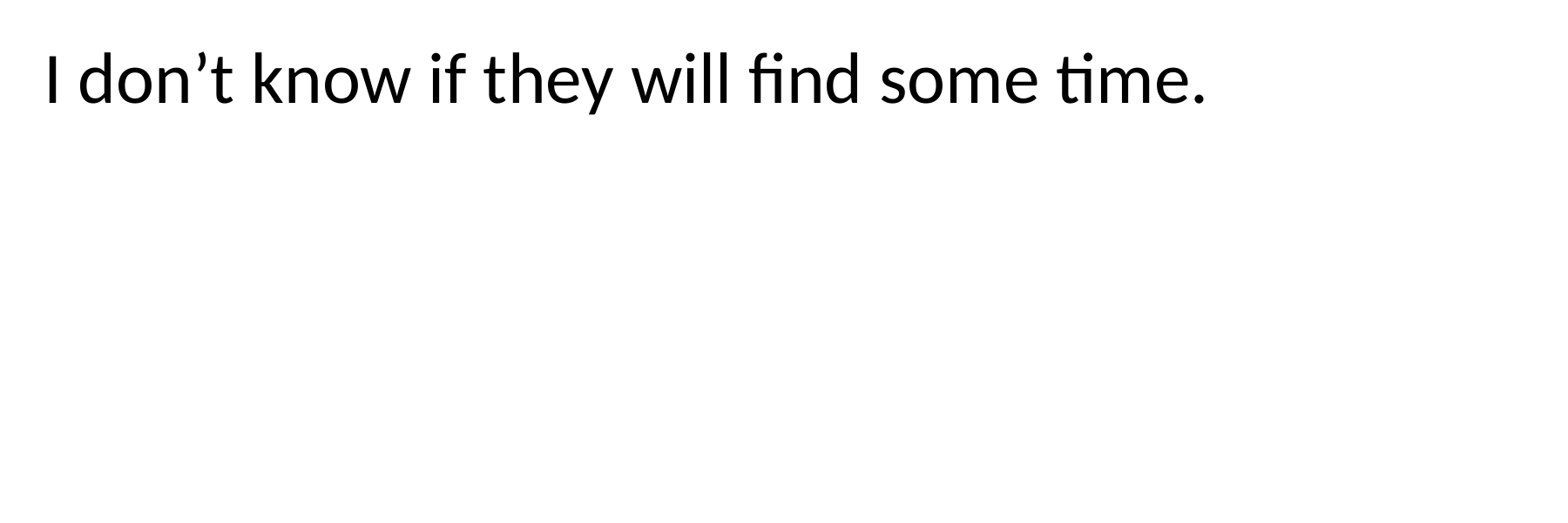

I don’t know if they will find some time.